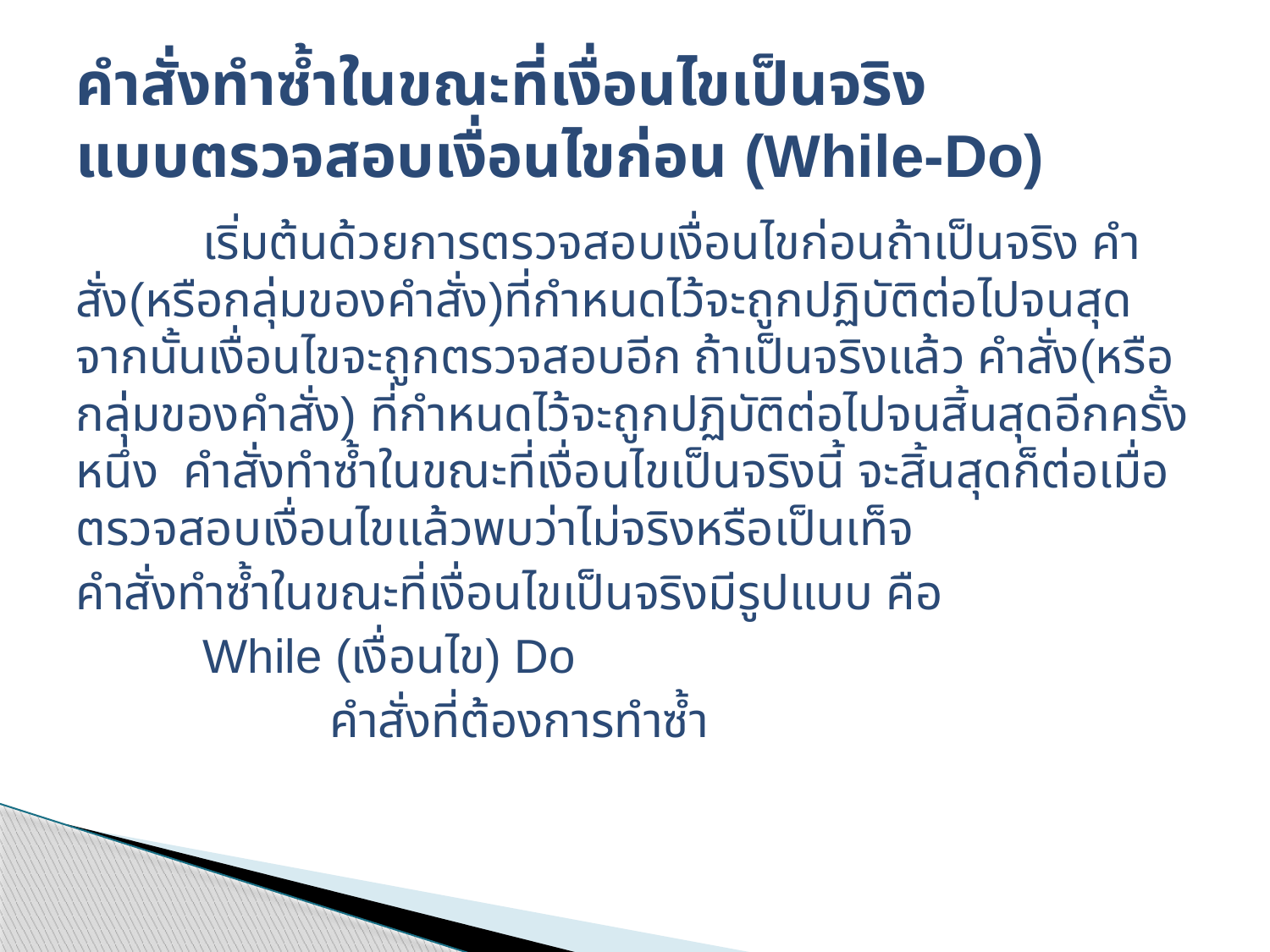

# คำสั่งทำซ้ำในขณะที่เงื่อนไขเป็นจริง แบบตรวจสอบเงื่อนไขก่อน (While-Do)
	เริ่มต้นด้วยการตรวจสอบเงื่อนไขก่อนถ้าเป็นจริง คำสั่ง(หรือกลุ่มของคำสั่ง)ที่กำหนดไว้จะถูกปฏิบัติต่อไปจนสุด จากนั้นเงื่อนไขจะถูกตรวจสอบอีก ถ้าเป็นจริงแล้ว คำสั่ง(หรือกลุ่มของคำสั่ง) ที่กำหนดไว้จะถูกปฏิบัติต่อไปจนสิ้นสุดอีกครั้งหนึ่ง  คำสั่งทำซ้ำในขณะที่เงื่อนไขเป็นจริงนี้ จะสิ้นสุดก็ต่อเมื่อตรวจสอบเงื่อนไขแล้วพบว่าไม่จริงหรือเป็นเท็จ
คำสั่งทำซ้ำในขณะที่เงื่อนไขเป็นจริงมีรูปแบบ คือ
	While (เงื่อนไข) Do
		คำสั่งที่ต้องการทำซ้ำ